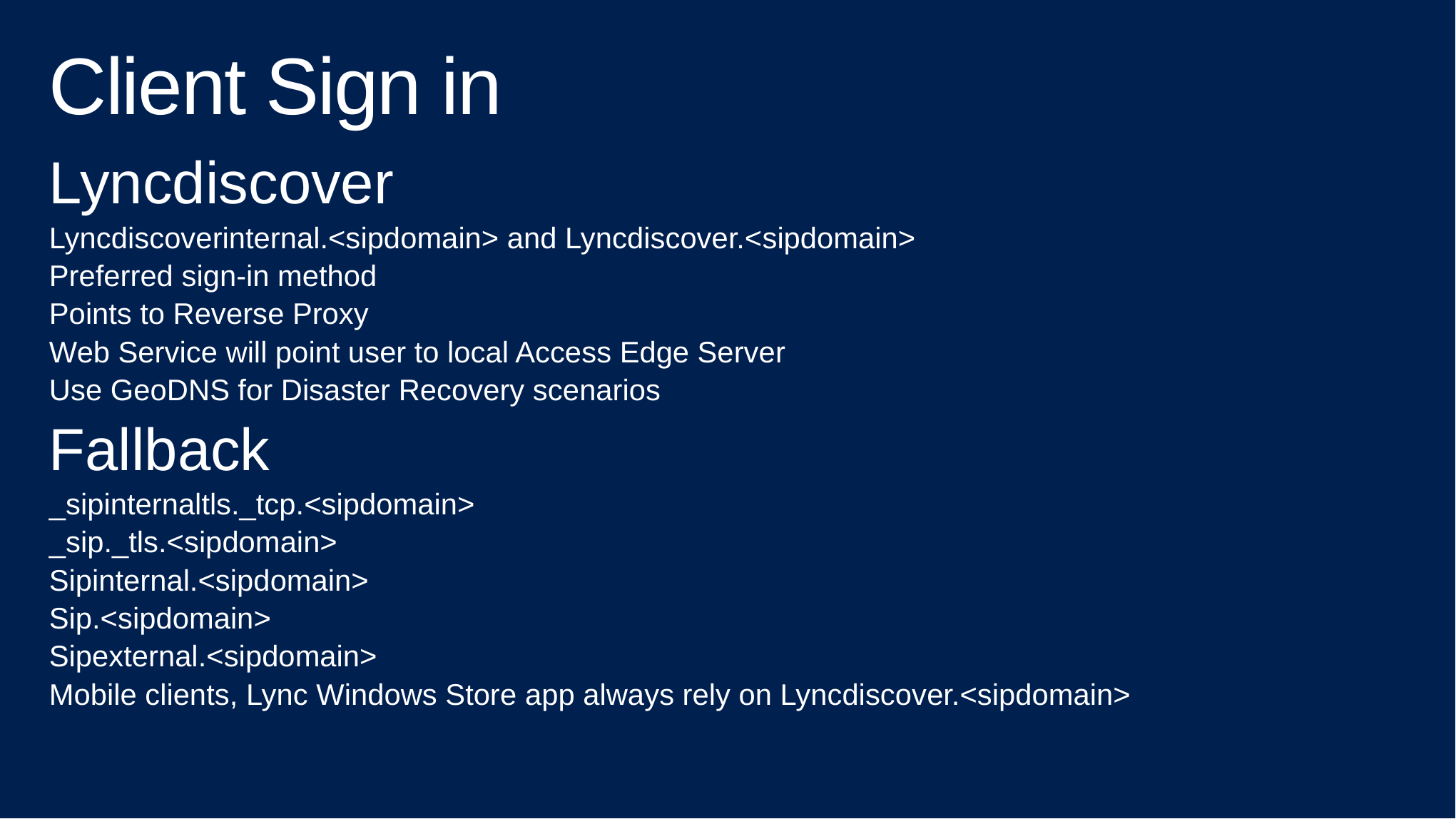

# Client Sign in
Lyncdiscover
Lyncdiscoverinternal.<sipdomain> and Lyncdiscover.<sipdomain>
Preferred sign-in method
Points to Reverse Proxy
Web Service will point user to local Access Edge Server
Use GeoDNS for Disaster Recovery scenarios
Fallback
_sipinternaltls._tcp.<sipdomain>
_sip._tls.<sipdomain>
Sipinternal.<sipdomain>
Sip.<sipdomain>
Sipexternal.<sipdomain>
Mobile clients, Lync Windows Store app always rely on Lyncdiscover.<sipdomain>